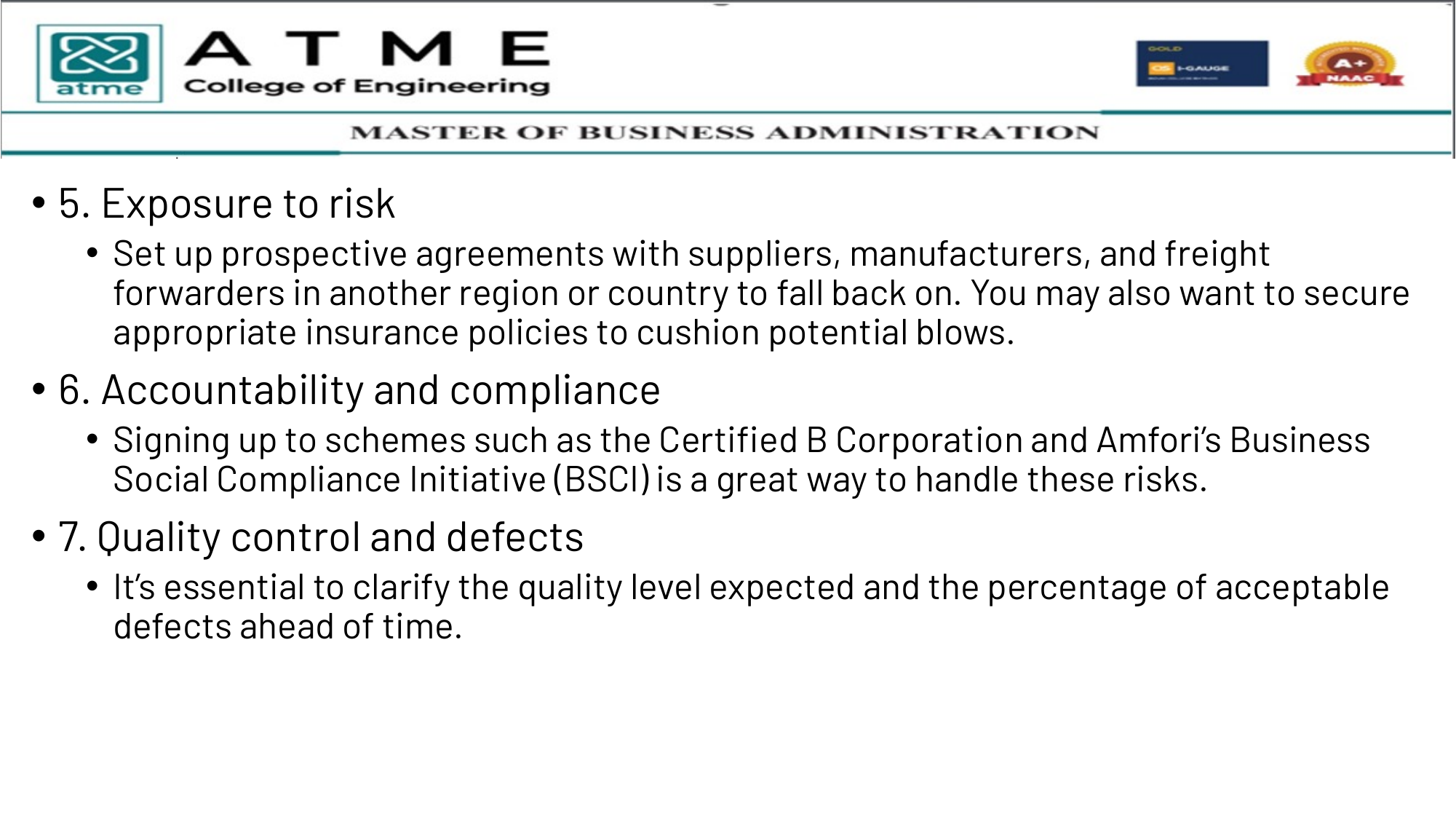

5. Exposure to risk
Set up prospective agreements with suppliers, manufacturers, and freight forwarders in another region or country to fall back on. You may also want to secure appropriate insurance policies to cushion potential blows.
6. Accountability and compliance
Signing up to schemes such as the Certified B Corporation and Amfori’s Business Social Compliance Initiative (BSCI) is a great way to handle these risks.
7. Quality control and defects
It’s essential to clarify the quality level expected and the percentage of acceptable defects ahead of time.